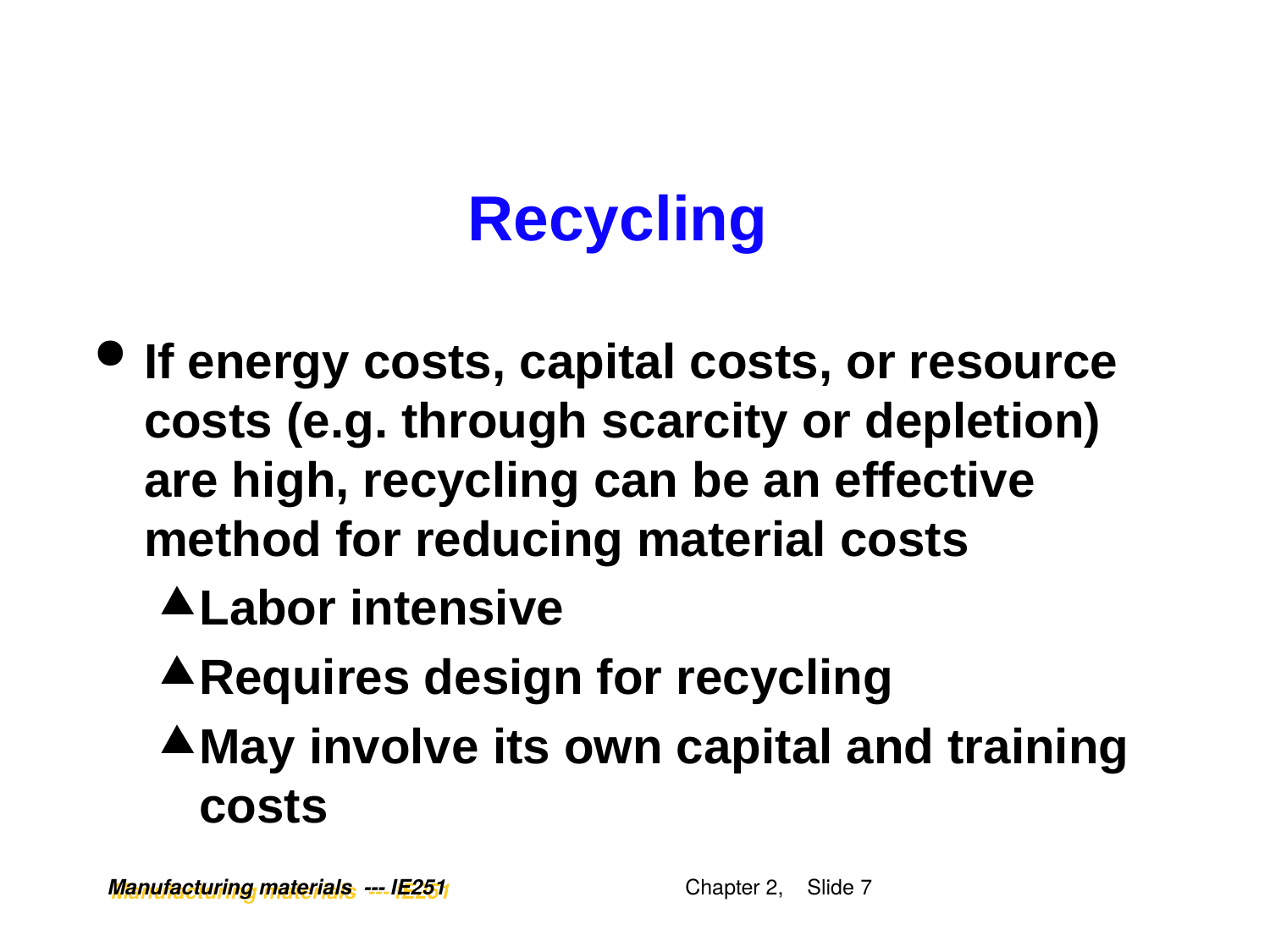

# Recycling
If energy costs, capital costs, or resource costs (e.g. through scarcity or depletion) are high, recycling can be an effective method for reducing material costs
Labor intensive
Requires design for recycling
May involve its own capital and training costs